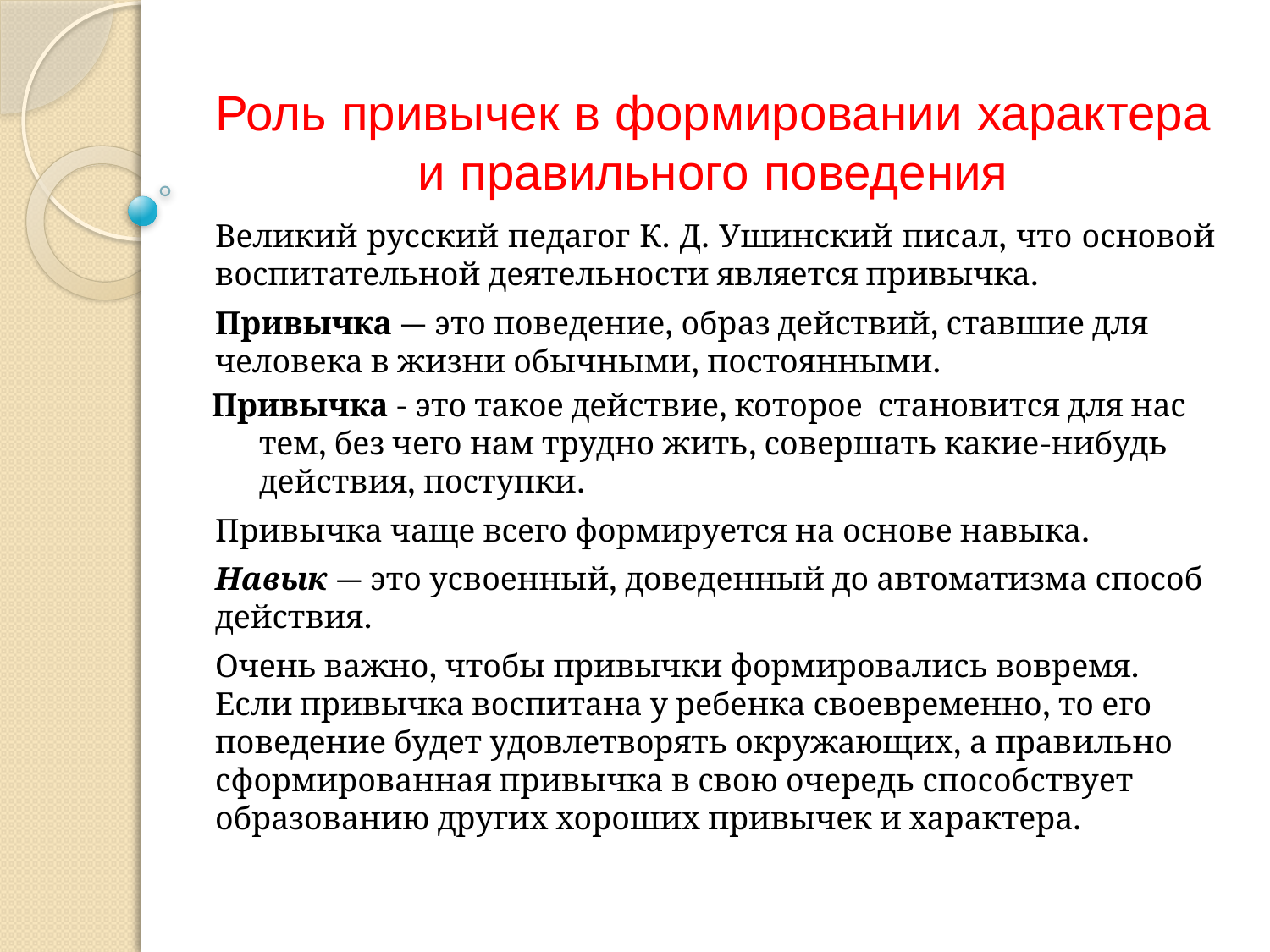

# Роль привычек в формировании характера и правильного поведения
Великий русский педагог К. Д. Ушинский писал, что основой воспитательной деятельности является привычка.
Привычка — это поведение, образ действий, ставшие для человека в жизни обычными, постоянными.
Привычка - это такое действие, которое  становится для нас тем, без чего нам трудно жить, совершать какие-нибудь действия, поступки.
Привычка чаще всего формируется на основе навыка.
Навык — это усвоенный, доведенный до автоматизма способ действия.
Очень важно, чтобы привычки формировались вовремя. Если привычка воспитана у ребенка своевременно, то его поведение будет удовлетворять окружающих, а правильно сформированная привычка в свою очередь способствует образованию других хороших привычек и характера.